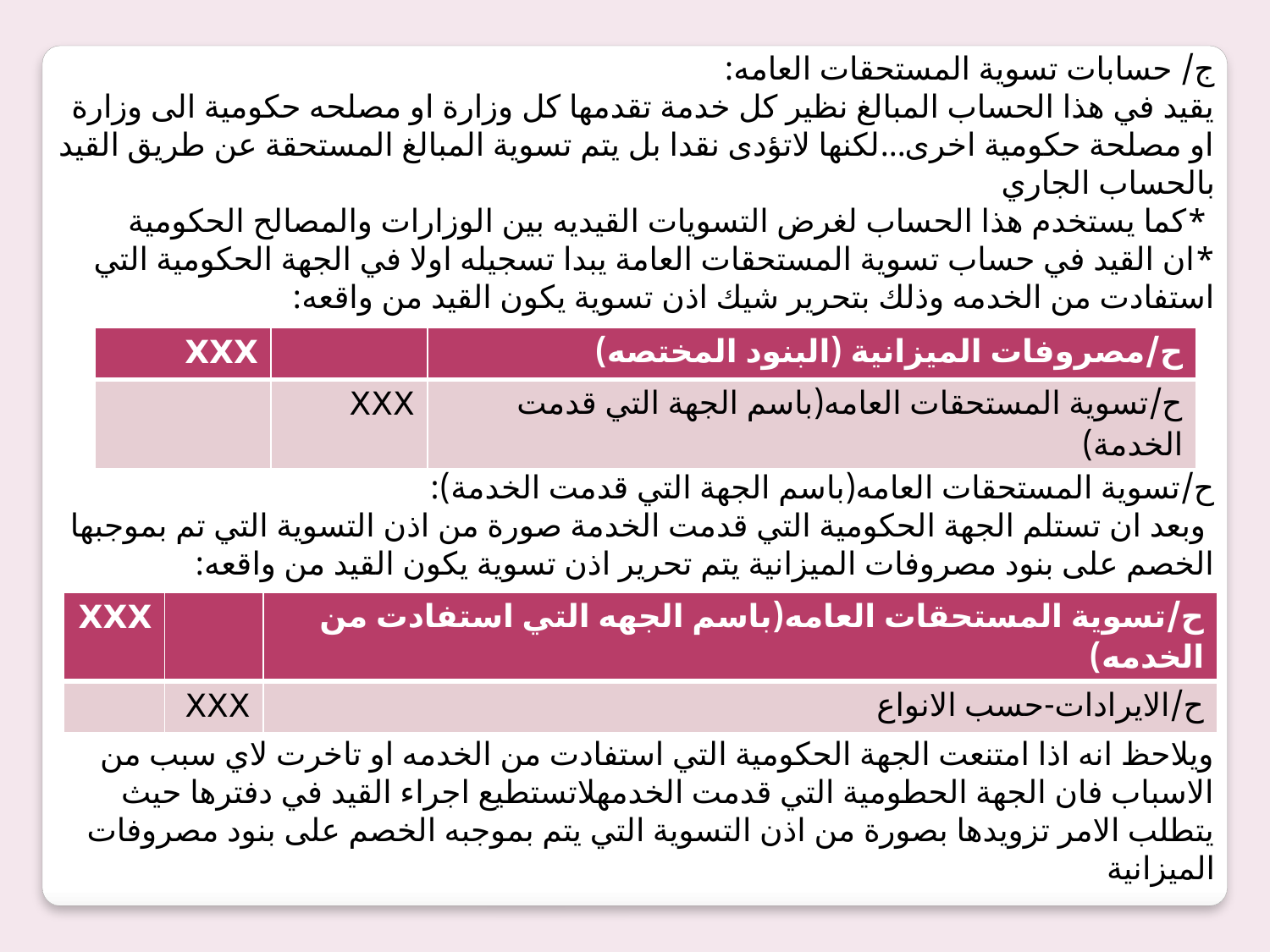

ج/ حسابات تسوية المستحقات العامه:
يقيد في هذا الحساب المبالغ نظير كل خدمة تقدمها كل وزارة او مصلحه حكومية الى وزارة او مصلحة حكومية اخرى...لكنها لاتؤدى نقدا بل يتم تسوية المبالغ المستحقة عن طريق القيد بالحساب الجاري
 *كما يستخدم هذا الحساب لغرض التسويات القيديه بين الوزارات والمصالح الحكومية
*ان القيد في حساب تسوية المستحقات العامة يبدا تسجيله اولا في الجهة الحكومية التي استفادت من الخدمه وذلك بتحرير شيك اذن تسوية يكون القيد من واقعه:

ح/تسوية المستحقات العامه(باسم الجهة التي قدمت الخدمة):
 وبعد ان تستلم الجهة الحكومية التي قدمت الخدمة صورة من اذن التسوية التي تم بموجبها الخصم على بنود مصروفات الميزانية يتم تحرير اذن تسوية يكون القيد من واقعه:

ويلاحظ انه اذا امتنعت الجهة الحكومية التي استفادت من الخدمه او تاخرت لاي سبب من الاسباب فان الجهة الحطومية التي قدمت الخدمهلاتستطيع اجراء القيد في دفترها حيث يتطلب الامر تزويدها بصورة من اذن التسوية التي يتم بموجبه الخصم على بنود مصروفات الميزانية

| XXX |  | ح/مصروفات الميزانية (البنود المختصه) |
| --- | --- | --- |
|  | XXX | ح/تسوية المستحقات العامه(باسم الجهة التي قدمت الخدمة) |
| XXX |  | ح/تسوية المستحقات العامه(باسم الجهه التي استفادت من الخدمه) |
| --- | --- | --- |
|  | XXX | ح/الايرادات-حسب الانواع |